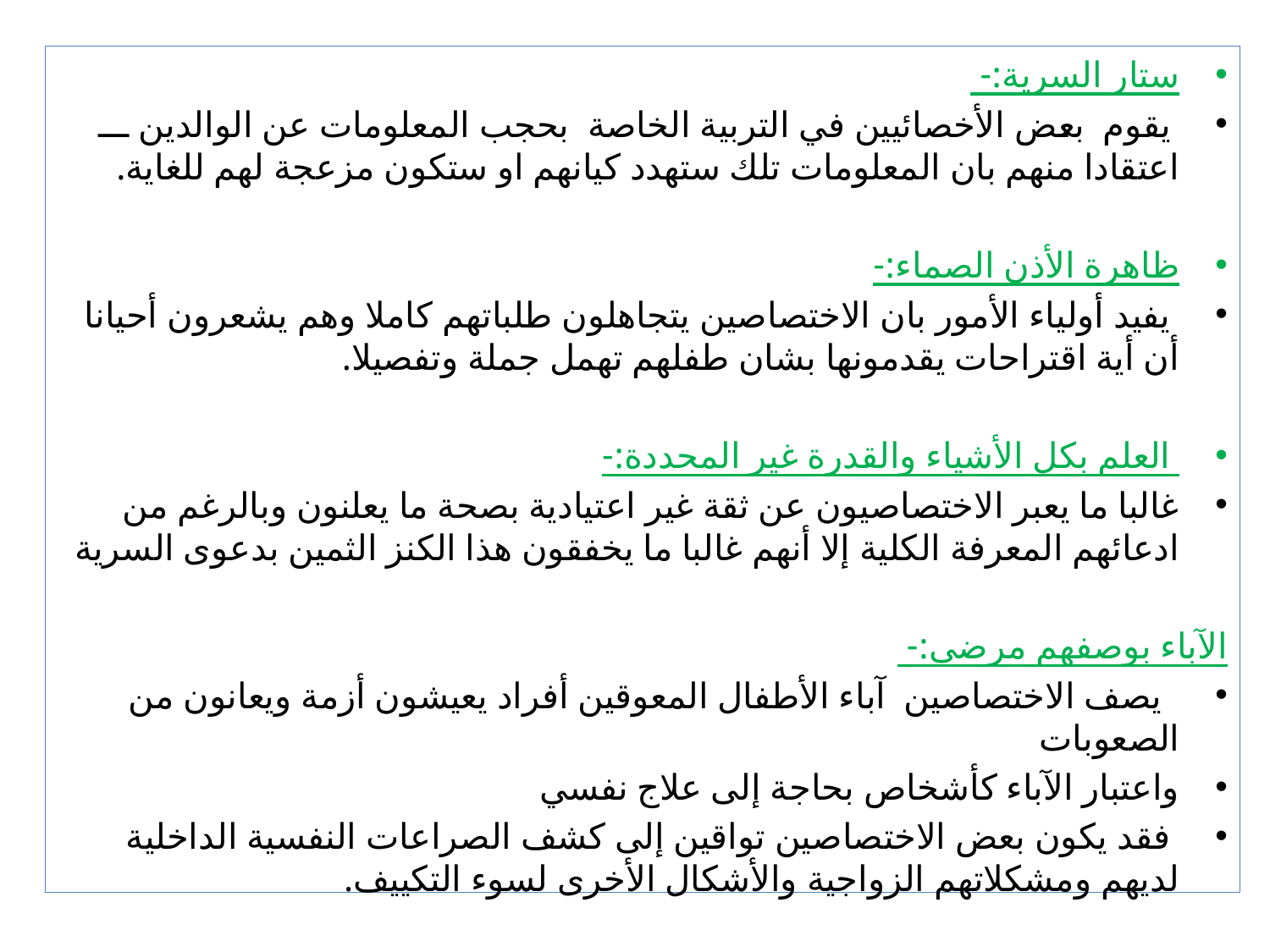

ستار السرية:-
 يقوم  بعض الأخصائيين في التربية الخاصة  بحجب المعلومات عن الوالدين ـــ اعتقادا منهم بان المعلومات تلك ستهدد كيانهم او ستكون مزعجة لهم للغاية.

ظاهرة الأذن الصماء:-
 يفيد أولياء الأمور بان الاختصاصين يتجاهلون طلباتهم كاملا وهم يشعرون أحيانا أن أية اقتراحات يقدمونها بشان طفلهم تهمل جملة وتفصيلا.

 العلم بكل الأشياء والقدرة غير المحددة:-
غالبا ما يعبر الاختصاصيون عن ثقة غير اعتيادية بصحة ما يعلنون وبالرغم من ادعائهم المعرفة الكلية إلا أنهم غالبا ما يخفقون هذا الكنز الثمين بدعوى السرية

الآباء بوصفهم مرضى:-
  يصف الاختصاصين  آباء الأطفال المعوقين أفراد يعيشون أزمة ويعانون من الصعوبات
واعتبار الآباء كأشخاص بحاجة إلى علاج نفسي
 فقد يكون بعض الاختصاصين تواقين إلى كشف الصراعات النفسية الداخلية لديهم ومشكلاتهم الزواجية والأشكال الأخرى لسوء التكييف.